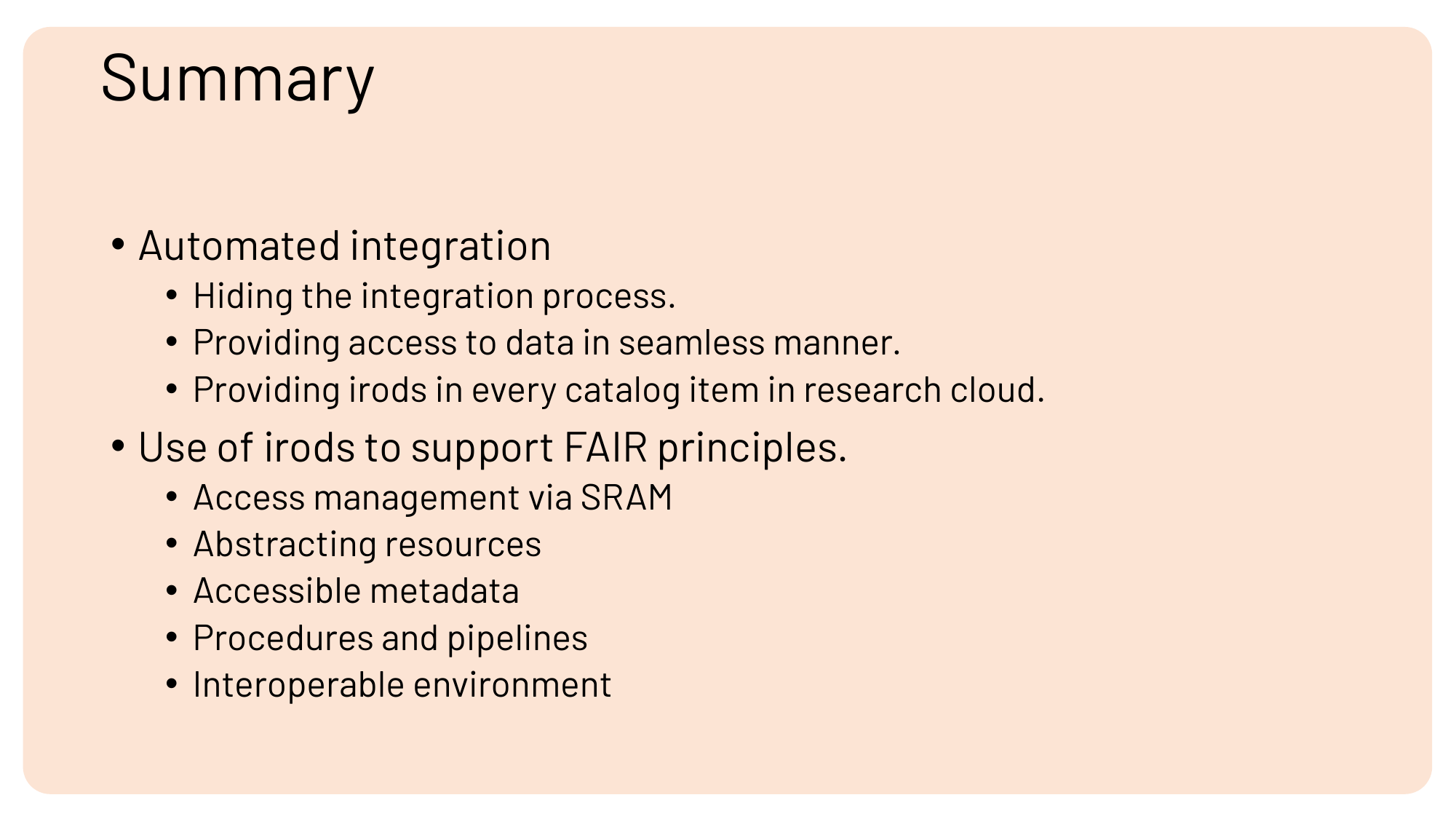

# Summary
Automated integration
Hiding the integration process.
Providing access to data in seamless manner.
Providing irods in every catalog item in research cloud.
Use of irods to support FAIR principles.
Access management via SRAM
Abstracting resources
Accessible metadata
Procedures and pipelines
Interoperable environment